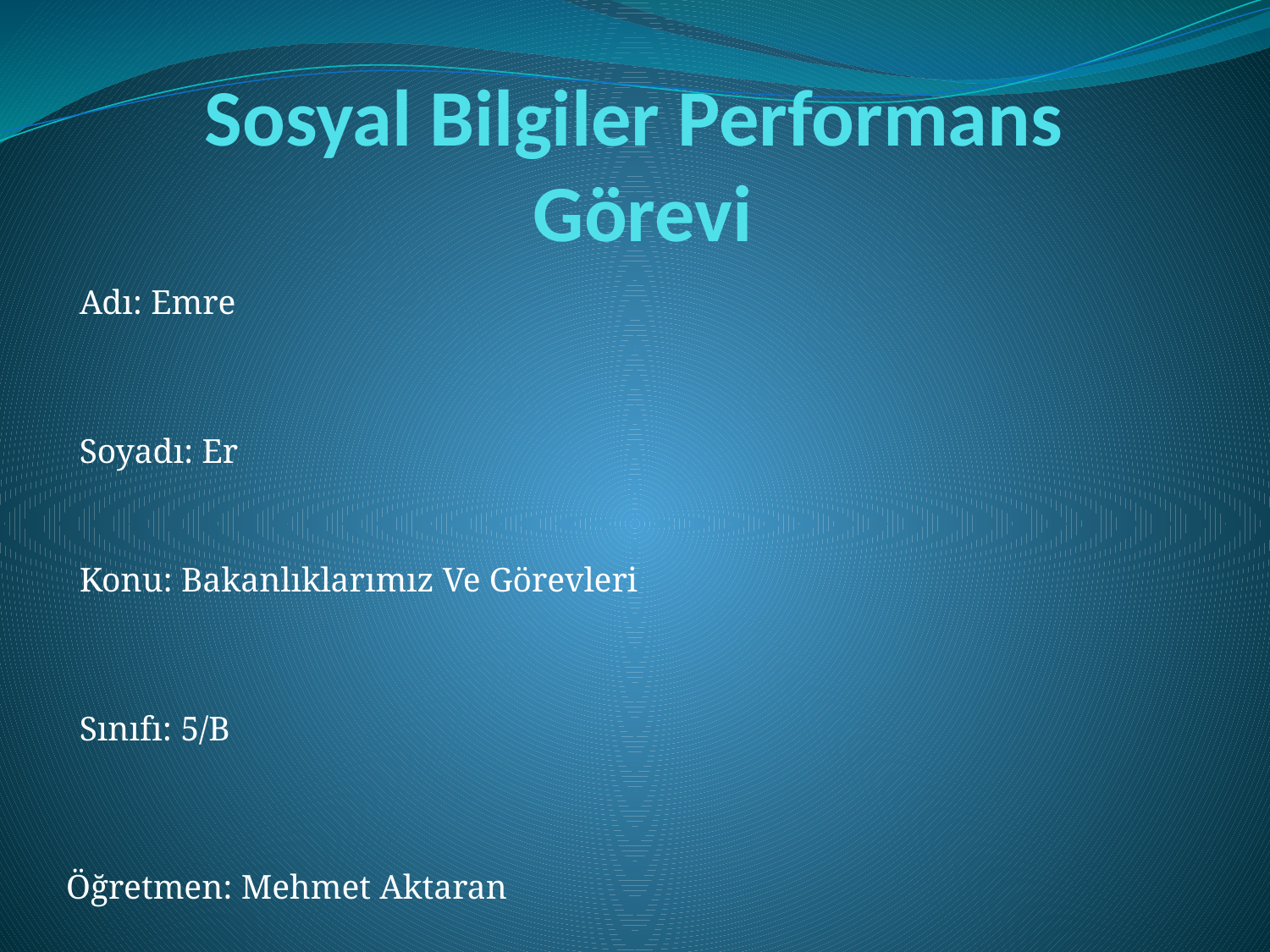

# Sosyal Bilgiler Performans Görevi
Adı: Emre
Soyadı: Er
Konu: Bakanlıklarımız Ve Görevleri
Sınıfı: 5/B
Öğretmen: Mehmet Aktaran